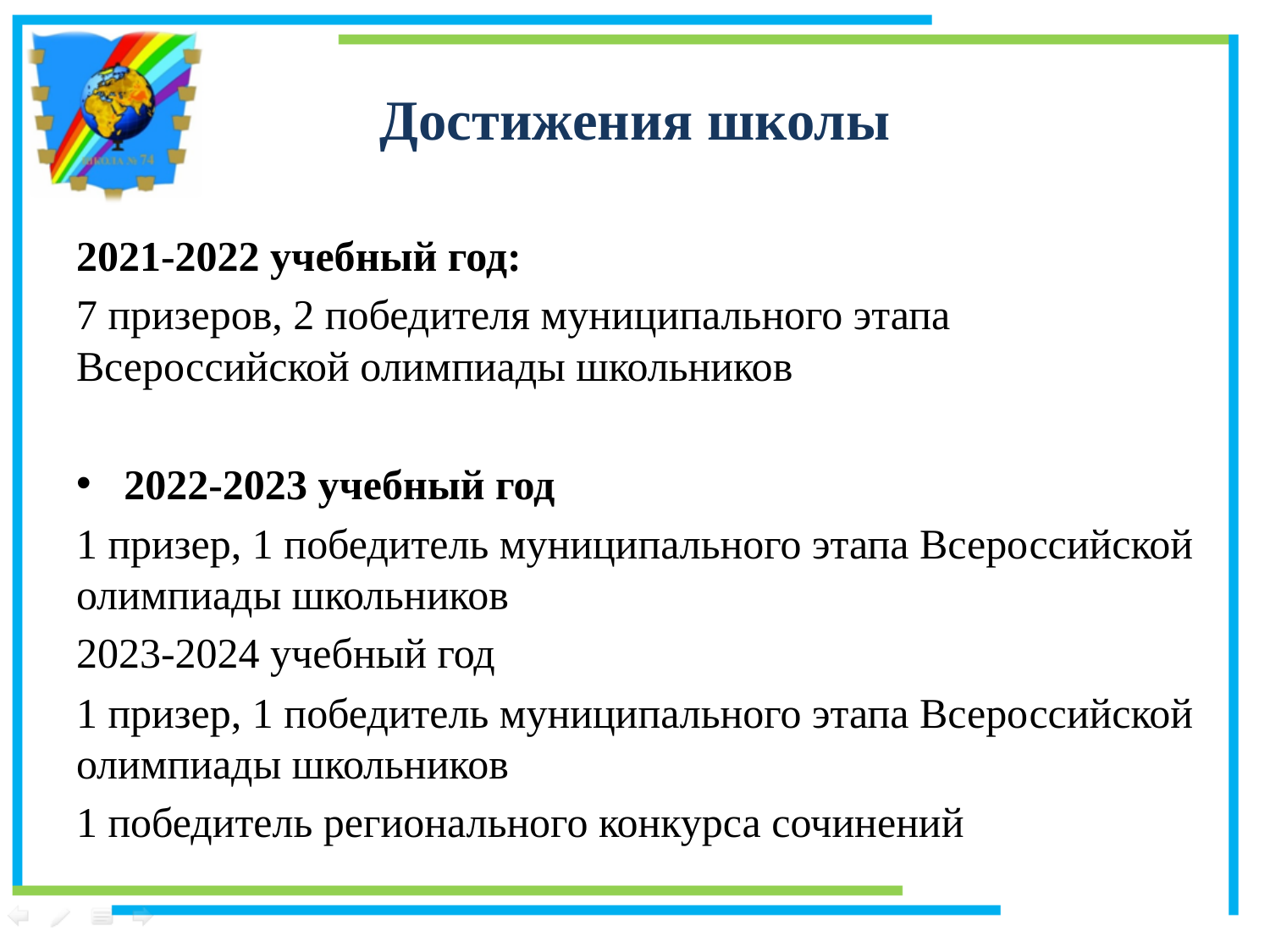

# Достижения школы
2021-2022 учебный год:
7 призеров, 2 победителя муниципального этапа Всероссийской олимпиады школьников

2022-2023 учебный год
1 призер, 1 победитель муниципального этапа Всероссийской олимпиады школьников
2023-2024 учебный год
1 призер, 1 победитель муниципального этапа Всероссийской олимпиады школьников
1 победитель регионального конкурса сочинений